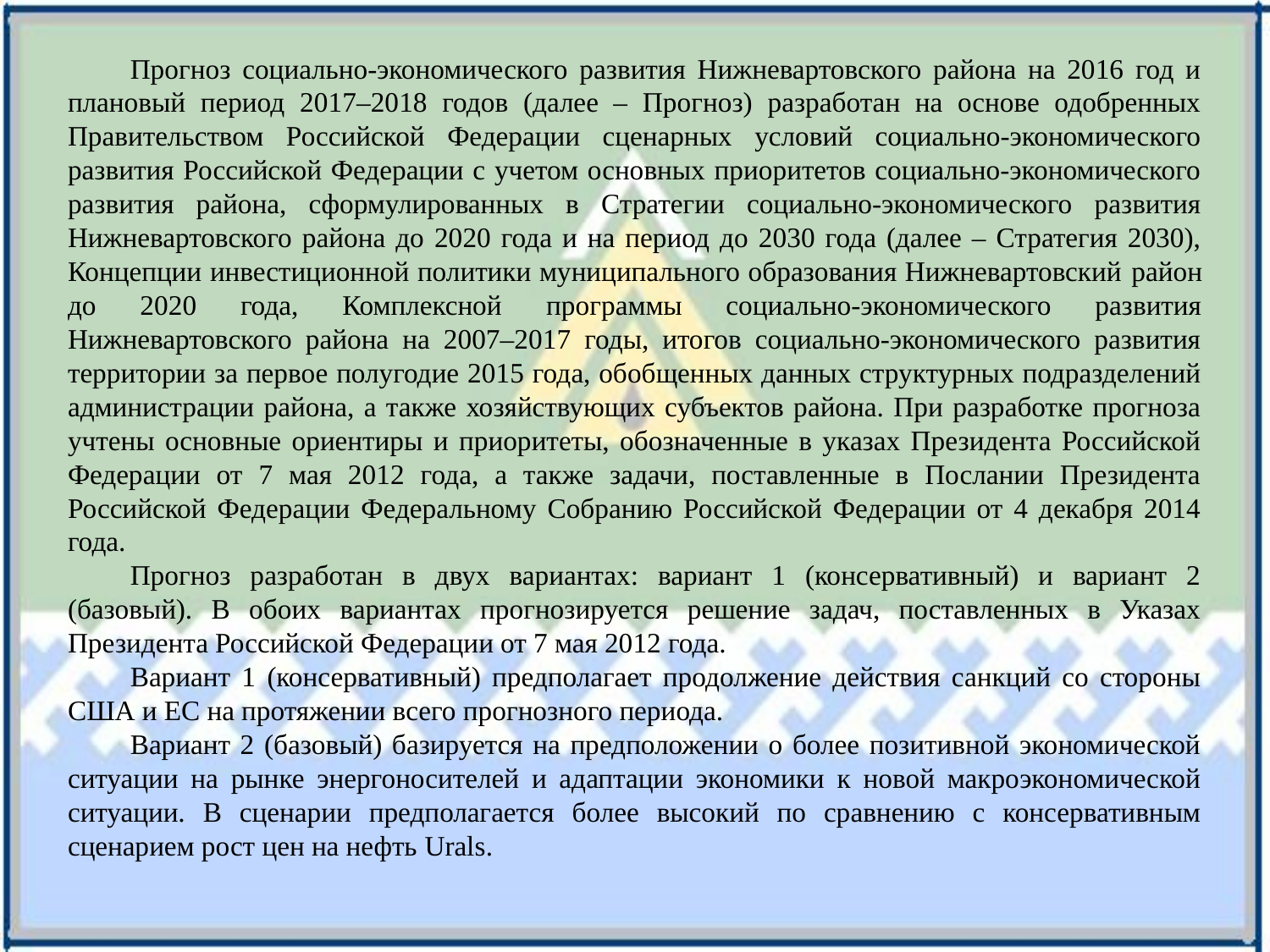

Прогноз социально-экономического развития Нижневартовского района на 2016 год и плановый период 2017–2018 годов (далее – Прогноз) разработан на основе одобренных Правительством Российской Федерации сценарных условий социально-экономического развития Российской Федерации с учетом основных приоритетов социально-экономического развития района, сформулированных в Стратегии социально-экономического развития Нижневартовского района до 2020 года и на период до 2030 года (далее – Стратегия 2030), Концепции инвестиционной политики муниципального образования Нижневартовский район до 2020 года, Комплексной программы социально-экономического развития Нижневартовского района на 2007–2017 годы, итогов социально-экономического развития территории за первое полугодие 2015 года, обобщенных данных структурных подразделений администрации района, а также хозяйствующих субъектов района. При разработке прогноза учтены основные ориентиры и приоритеты, обозначенные в указах Президента Российской Федерации от 7 мая 2012 года, а также задачи, поставленные в Послании Президента Российской Федерации Федеральному Собранию Российской Федерации от 4 декабря 2014 года.
Прогноз разработан в двух вариантах: вариант 1 (консервативный) и вариант 2 (базовый). В обоих вариантах прогнозируется решение задач, поставленных в Указах Президента Российской Федерации от 7 мая 2012 года.
Вариант 1 (консервативный) предполагает продолжение действия санкций со стороны США и ЕС на протяжении всего прогнозного периода.
Вариант 2 (базовый) базируется на предположении о более позитивной экономической ситуации на рынке энергоносителей и адаптации экономики к новой макроэкономической ситуации. В сценарии предполагается более высокий по сравнению с консервативным сценарием рост цен на нефть Urals.